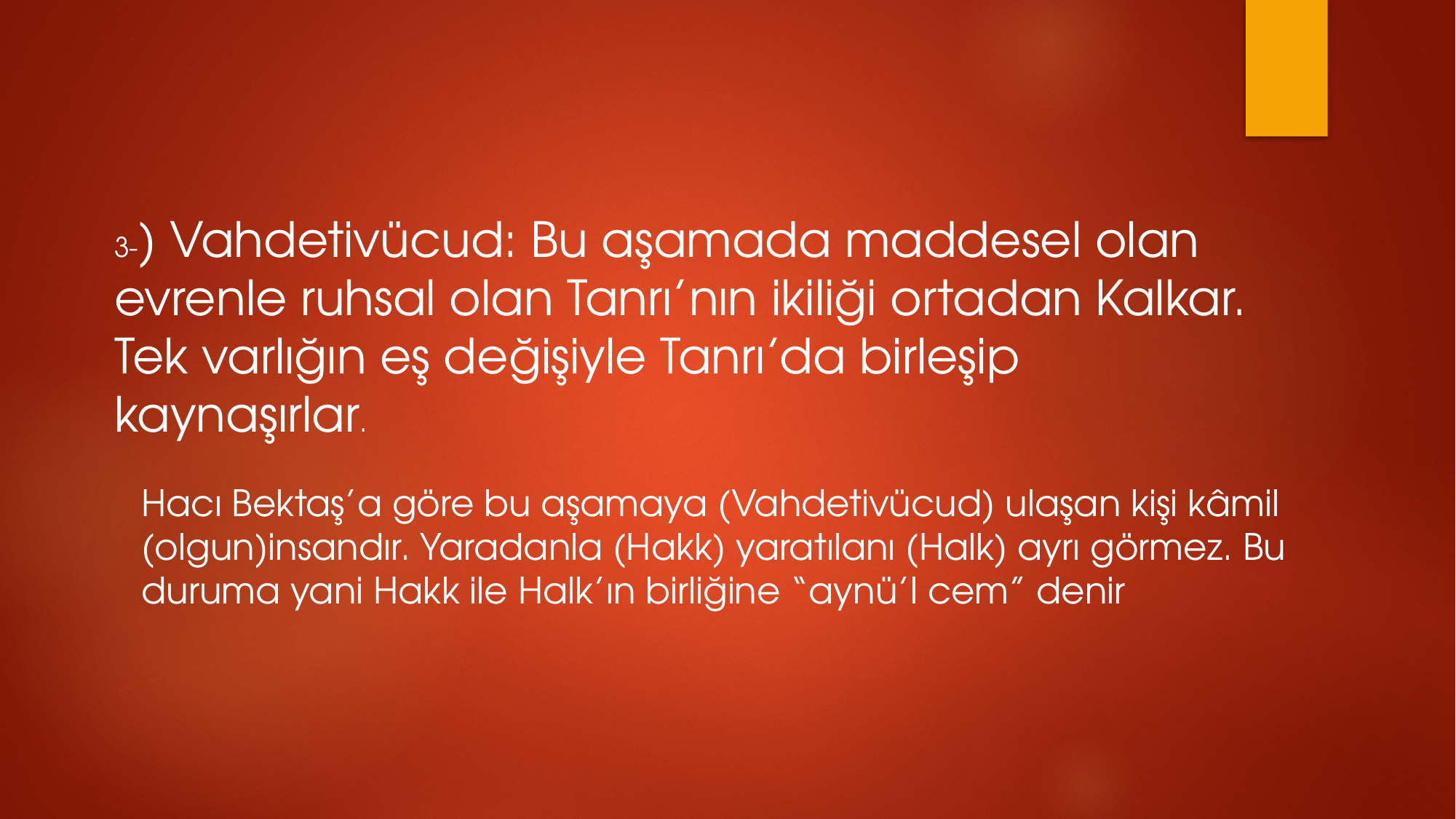

3-) Vahdetivücud: Bu aşamada maddesel olan evrenle ruhsal olan Tanrı’nın ikiliği ortadan Kalkar. Tek varlığın eş değişiyle Tanrı’da birleşip kaynaşırlar.
Hacı Bektaş’a göre bu aşamaya (Vahdetivücud) ulaşan kişi kâmil (olgun)insandır. Yaradanla (Hakk) yaratılanı (Halk) ayrı görmez. Bu duruma yani Hakk ile Halk’ın birliğine “aynü’l cem” denir